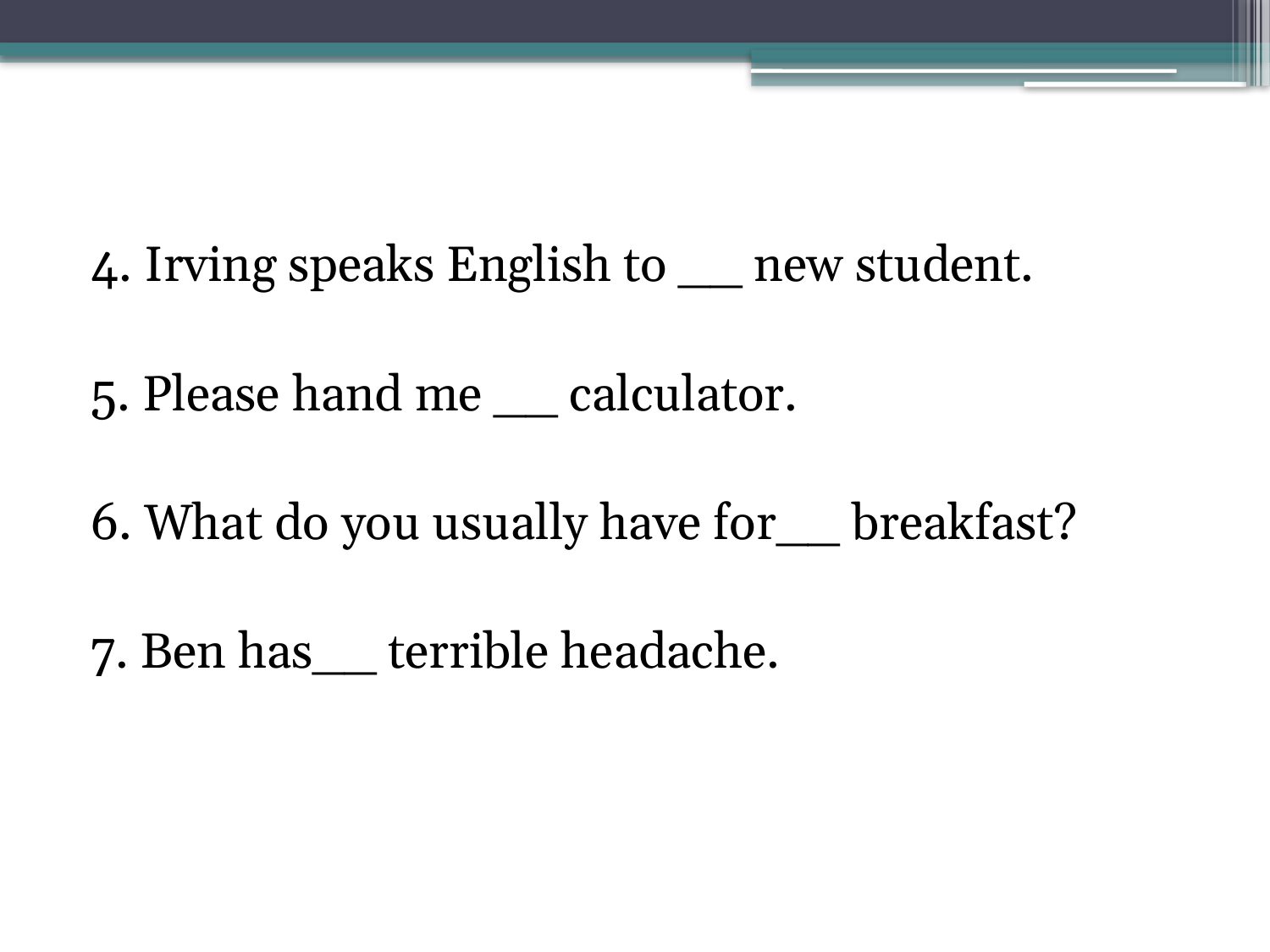

4. Irving speaks English to __ new student.

5. Please hand me __ calculator.

6. What do you usually have for__ breakfast?

7. Ben has__ terrible headache.